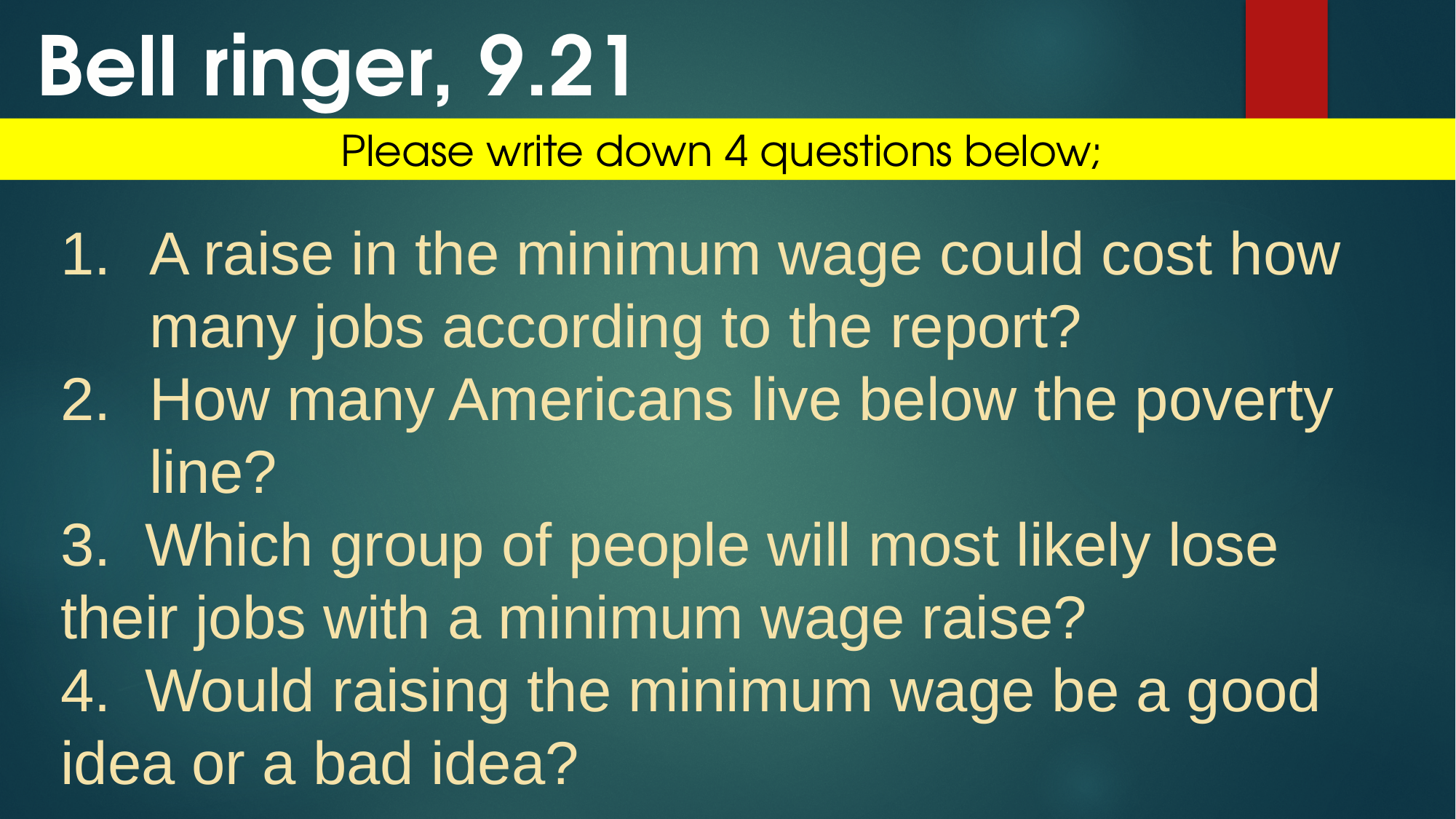

Bell ringer, 9.21
Please write down 4 questions below;
A raise in the minimum wage could cost how many jobs according to the report?
How many Americans live below the poverty line?
3.  Which group of people will most likely lose their jobs with a minimum wage raise?
4.  Would raising the minimum wage be a good idea or a bad idea?